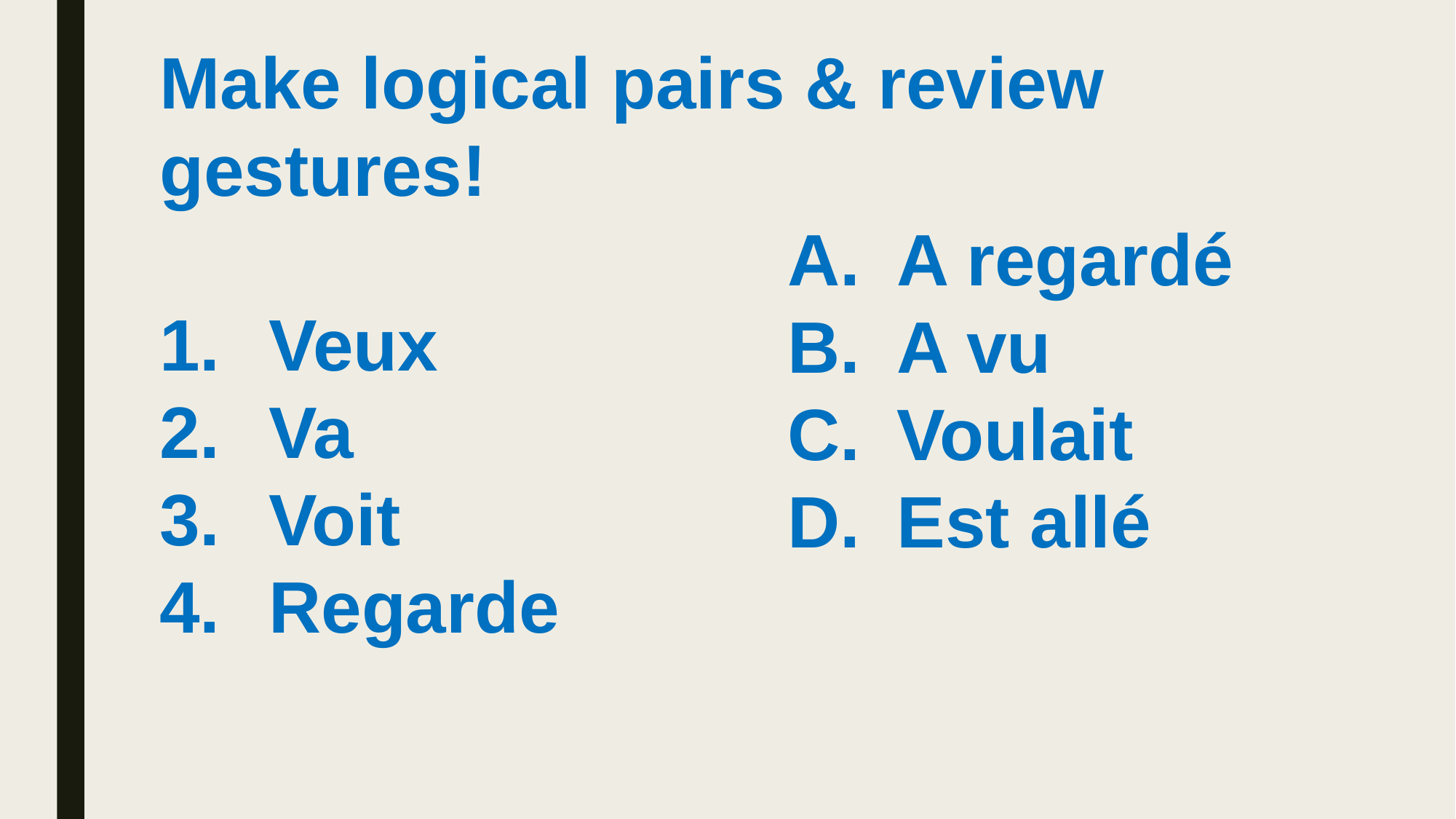

Make logical pairs & review gestures!

Veux
Va
Voit
Regarde
A regardé
A vu
Voulait
Est allé